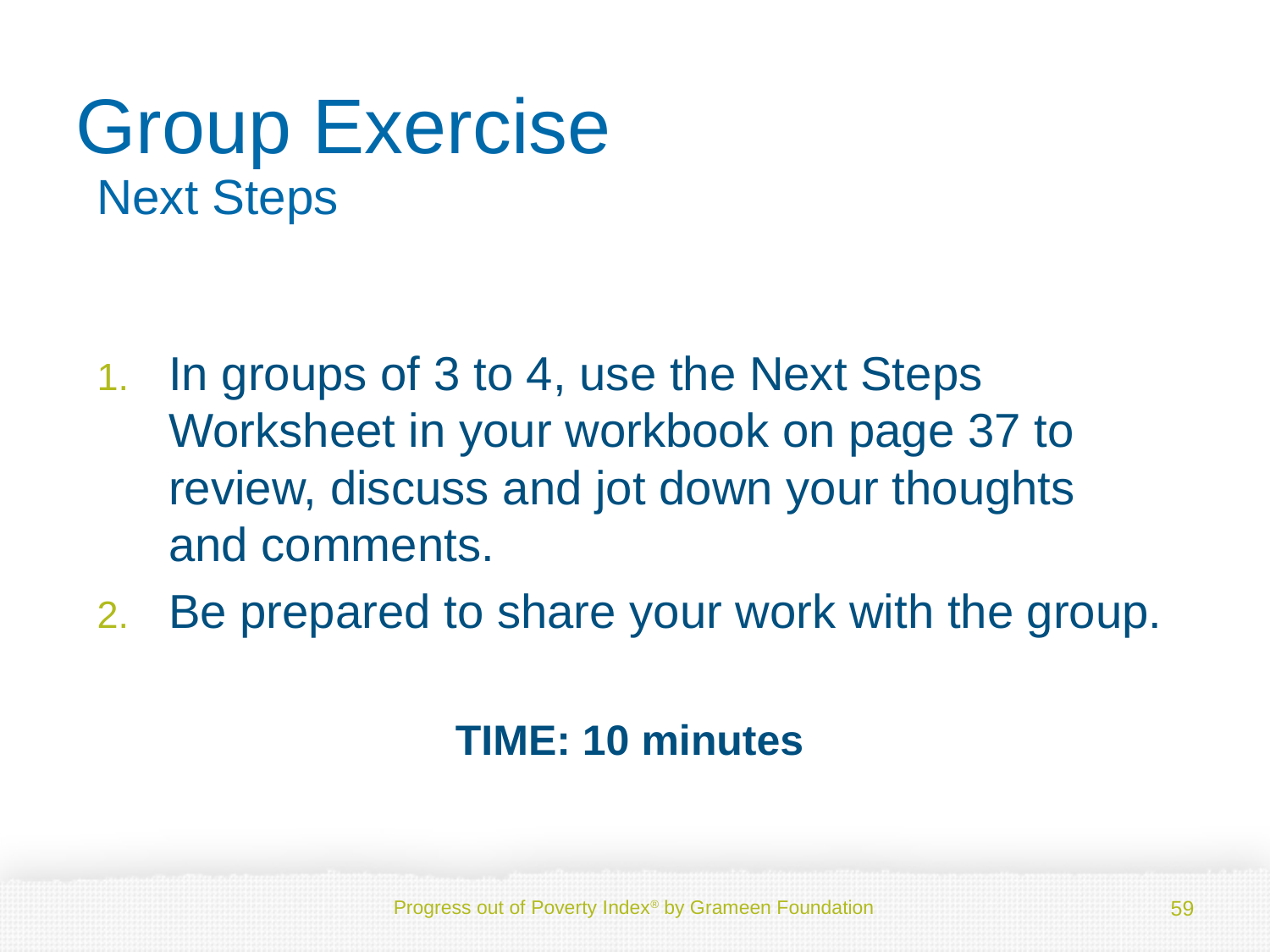

Group Exercise
Next Steps
In groups of 3 to 4, use the Next Steps Worksheet in your workbook on page 37 to review, discuss and jot down your thoughts and comments.
Be prepared to share your work with the group.

TIME: 10 minutes
59
Progress out of Poverty Index® by Grameen Foundation